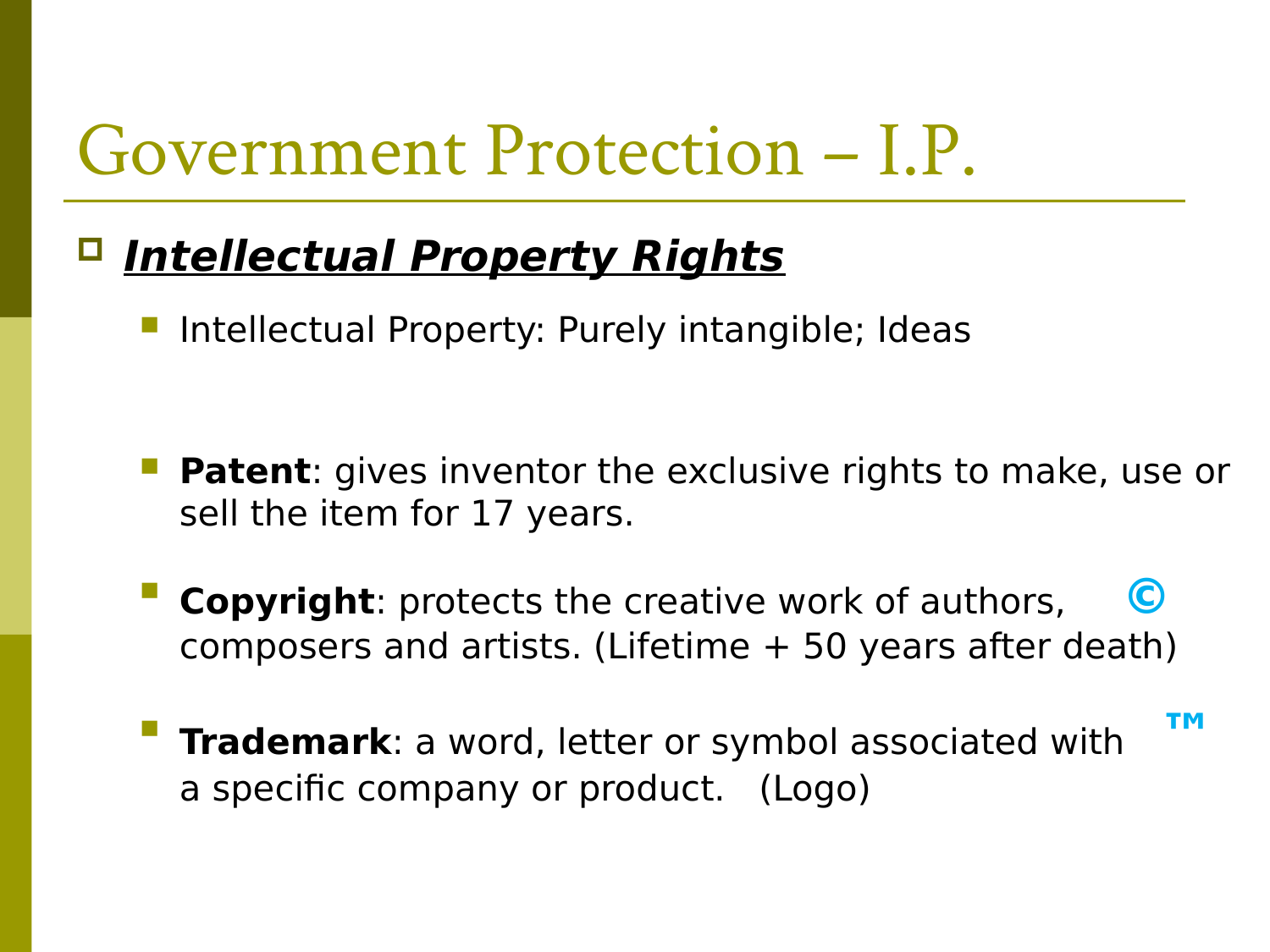

# Government Protection – I.P.
Intellectual Property Rights
Intellectual Property: Purely intangible; Ideas

Patent: gives inventor the exclusive rights to make, use or sell the item for 17 years.
Copyright: protects the creative work of authors,     © composers and artists. (Lifetime + 50 years after death)
Trademark: a word, letter or symbol associated with   ™ a specific company or product.   (Logo)